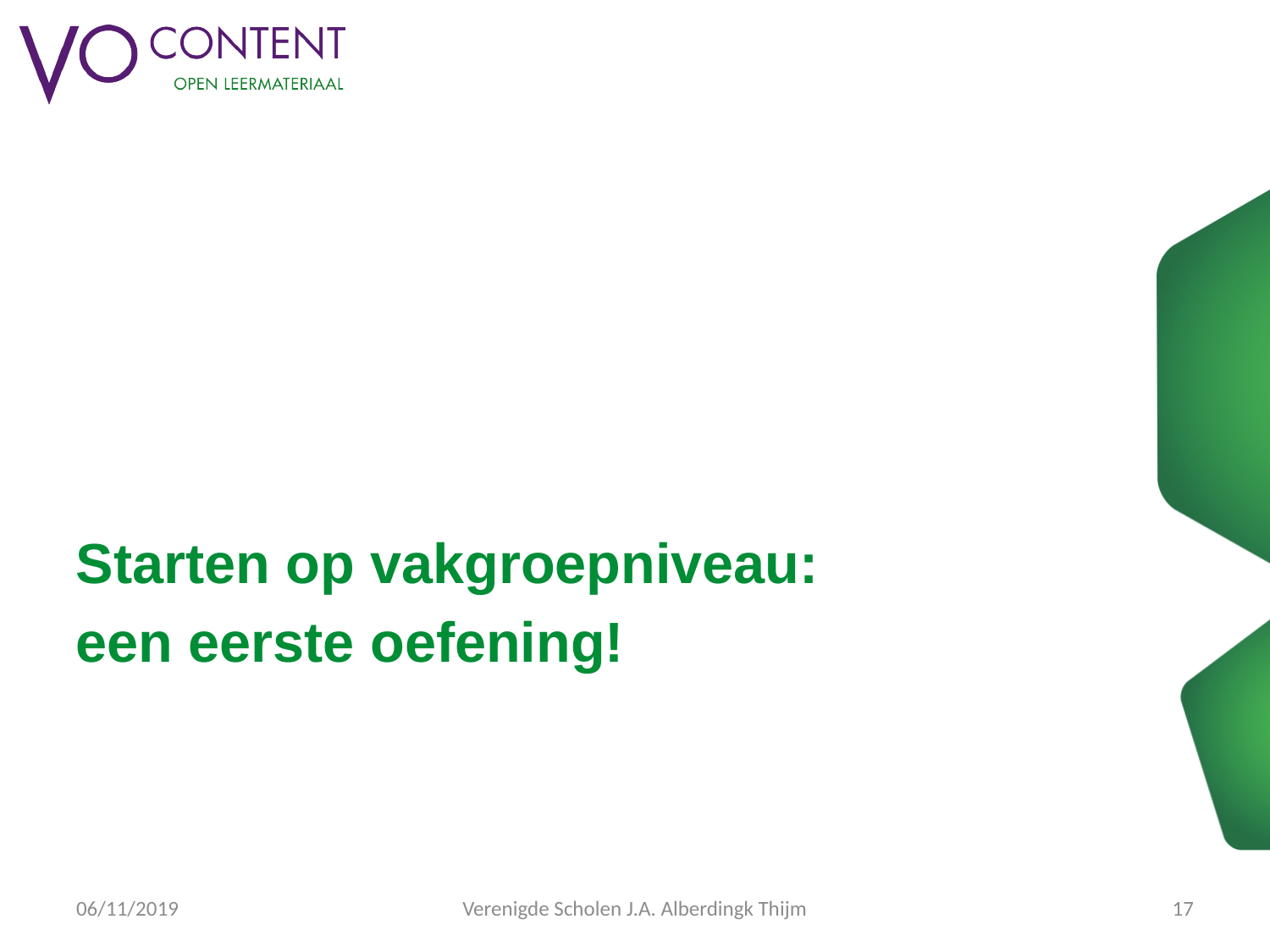

Starten op vakgroepniveau:
een eerste oefening!

06/11/2019
Verenigde Scholen J.A. Alberdingk Thijm
17